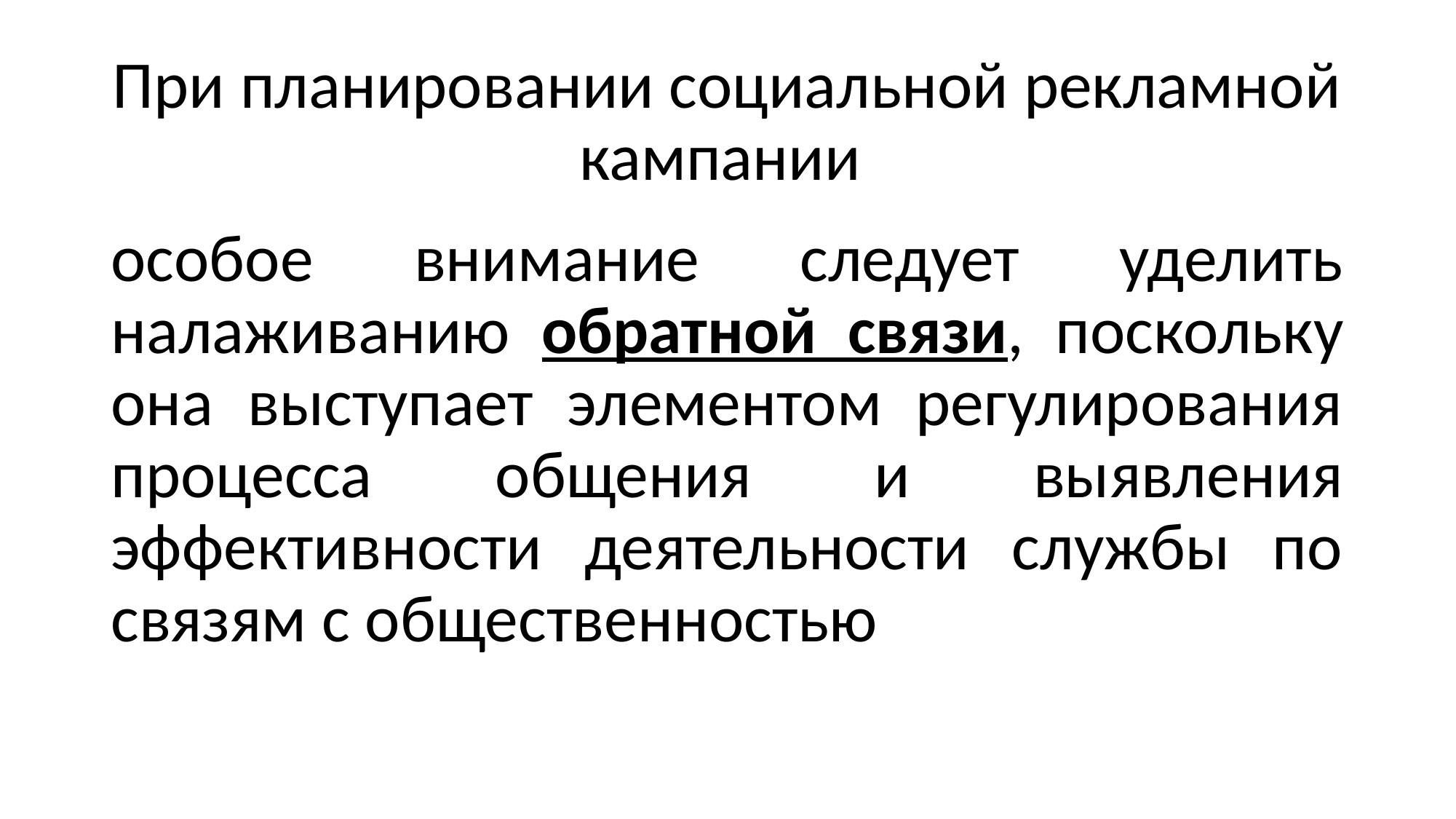

# При планировании социальной рекламной кампании
особое внимание следует уделить налаживанию обратной связи, поскольку она выступает элементом регулирования процесса общения и выявления эффективности деятельности службы по связям с общественностью